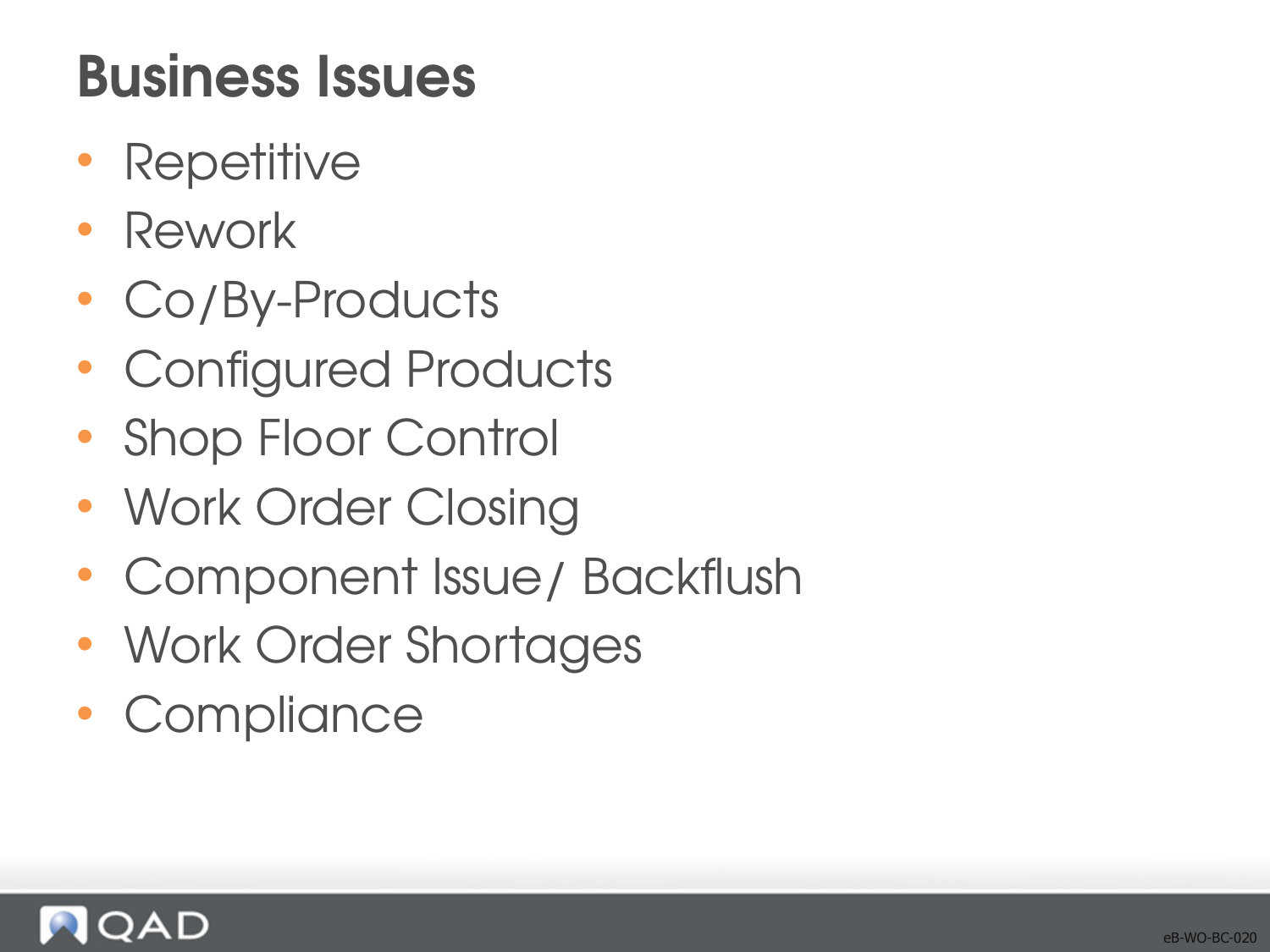

# Business Issues
Repetitive
Rework
Co/By-Products
Configured Products
Shop Floor Control
Work Order Closing
Component Issue/ Backflush
Work Order Shortages
Compliance
eB-WO-BC-020